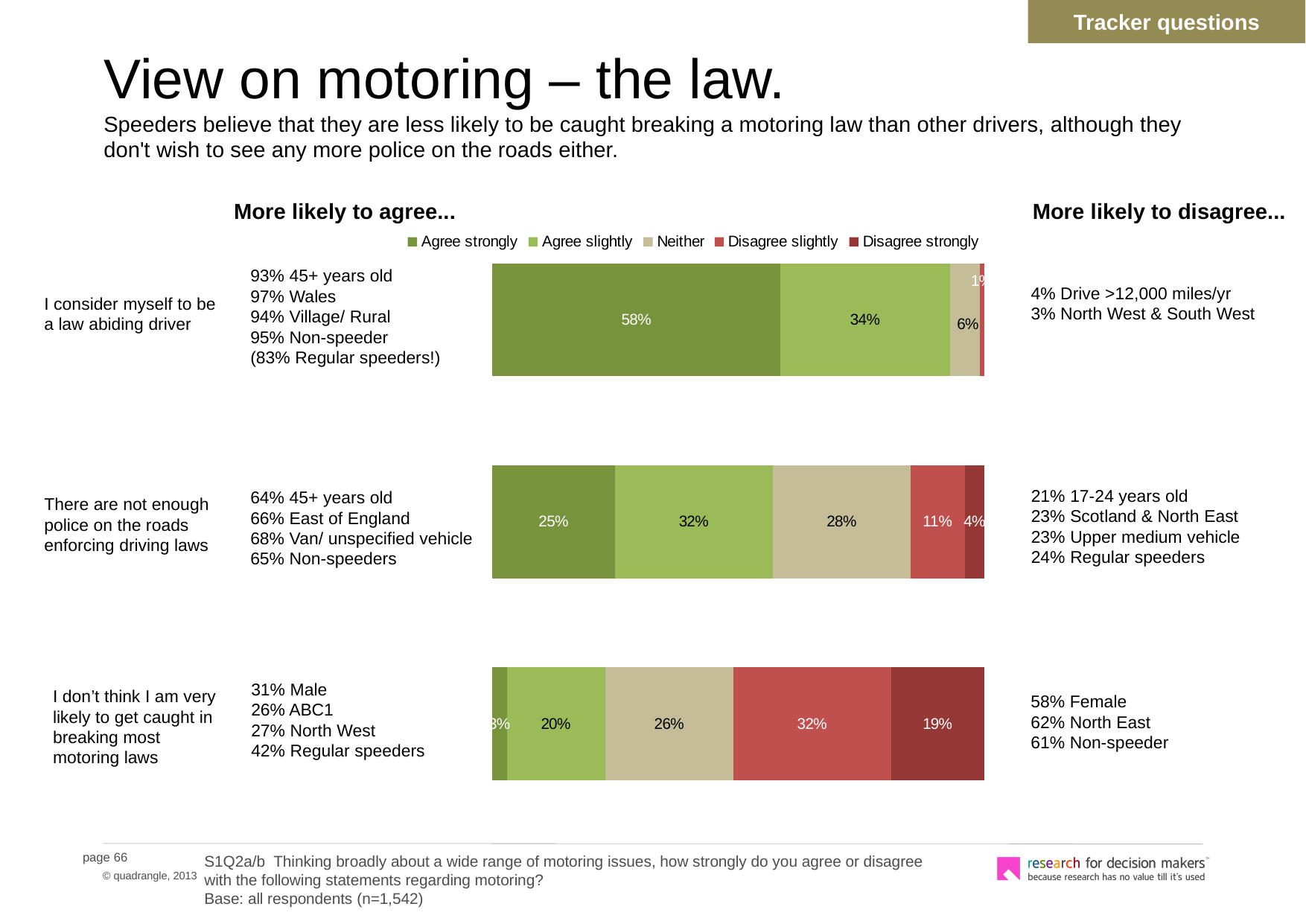

Tracker questions
# View on motoring – the law. Speeders believe that they are less likely to be caught breaking a motoring law than other drivers, although they don't wish to see any more police on the roads either.

### Chart

| Category | Agree strongly | Agree slightly | Neither | Disagree slightly | Disagree strongly |
|---|---|---|---|---|---|
| Consider myself to be a law-abiding driver | 0.5800000000000001 | 0.34 | 0.06000000000000003 | 0.010000000000000005 | 0.0 |
| Not enough police on the roads enforcing driving laws  | 0.25 | 0.32000000000000167 | 0.2800000000000001 | 0.11 | 0.04000000000000002 |
| Not very likely to get caught in breaking most motoring laws | 0.030000000000000002 | 0.2 | 0.26 | 0.32000000000000167 | 0.19 |
More likely to agree...
More likely to disagree...
93% 45+ years old
97% Wales
94% Village/ Rural
95% Non-speeder
(83% Regular speeders!)
4% Drive >12,000 miles/yr
3% North West & South West
I consider myself to be a law abiding driver
21% 17-24 years old
23% Scotland & North East
23% Upper medium vehicle
24% Regular speeders
64% 45+ years old
66% East of England
68% Van/ unspecified vehicle
65% Non-speeders
There are not enough police on the roads enforcing driving laws
31% Male
26% ABC1
27% North West
42% Regular speeders
I don’t think I am very likely to get caught in breaking most motoring laws
58% Female
62% North East
61% Non-speeder
S1Q2a/b  Thinking broadly about a wide range of motoring issues, how strongly do you agree or disagree
with the following statements regarding motoring?
Base: all respondents (n=1,542)